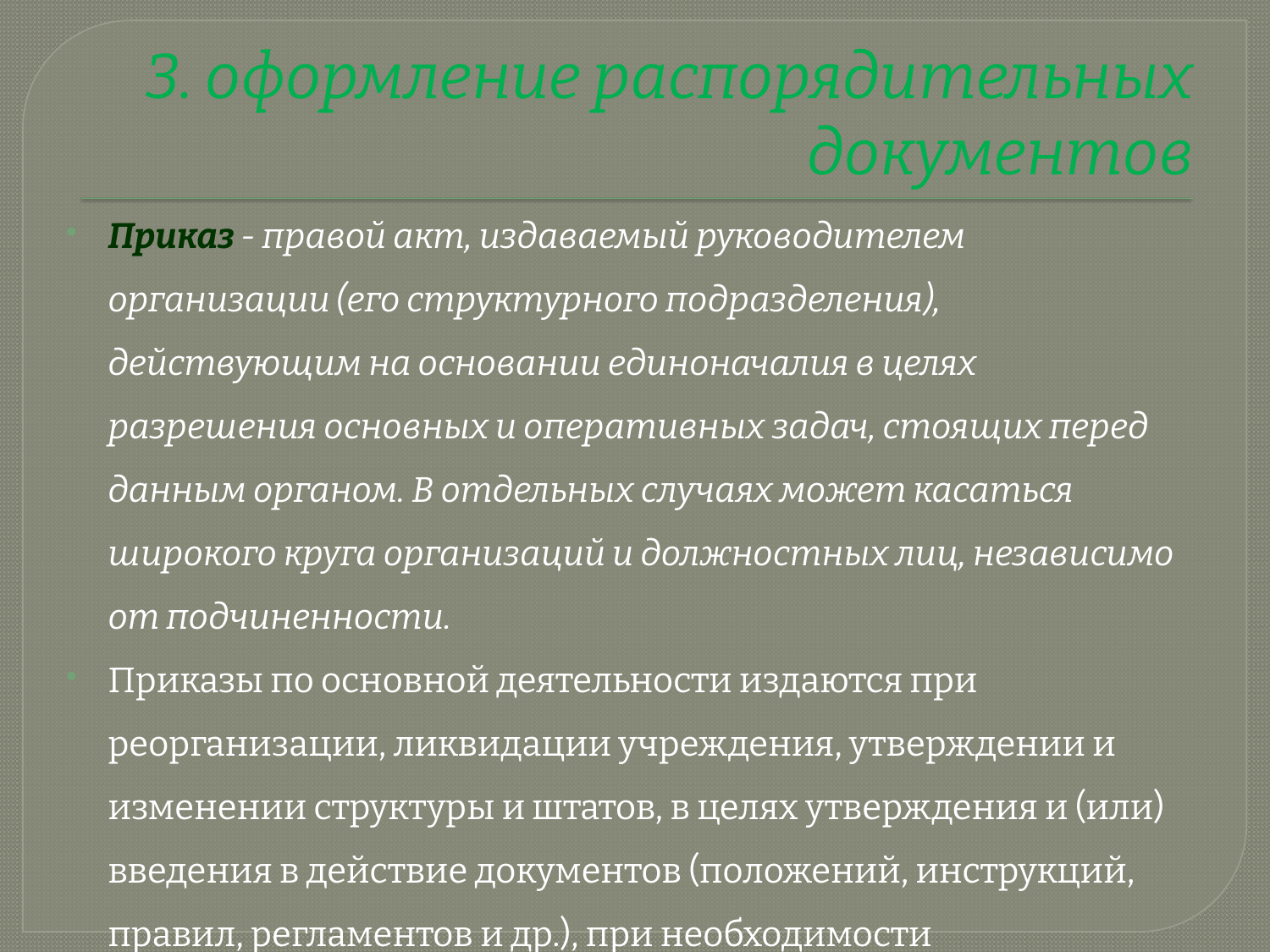

# 3. оформление распорядительных документов
Приказ - правой акт, издаваемый руководителем организации (его структурного подразделения), действующим на основании единоначалия в целях разрешения основных и оперативных задач, стоящих перед данным органом. В отдельных случаях может касаться широкого круга организаций и должностных лиц, независимо от подчиненности.
Приказы по основной деятельности издаются при реорганизации, ликвидации учреждения, утверждении и изменении структуры и штатов, в целях утверждения и (или) введения в действие документов (положений, инструкций, правил, регламентов и др.), при необходимости регулирования вопросов финансирования,